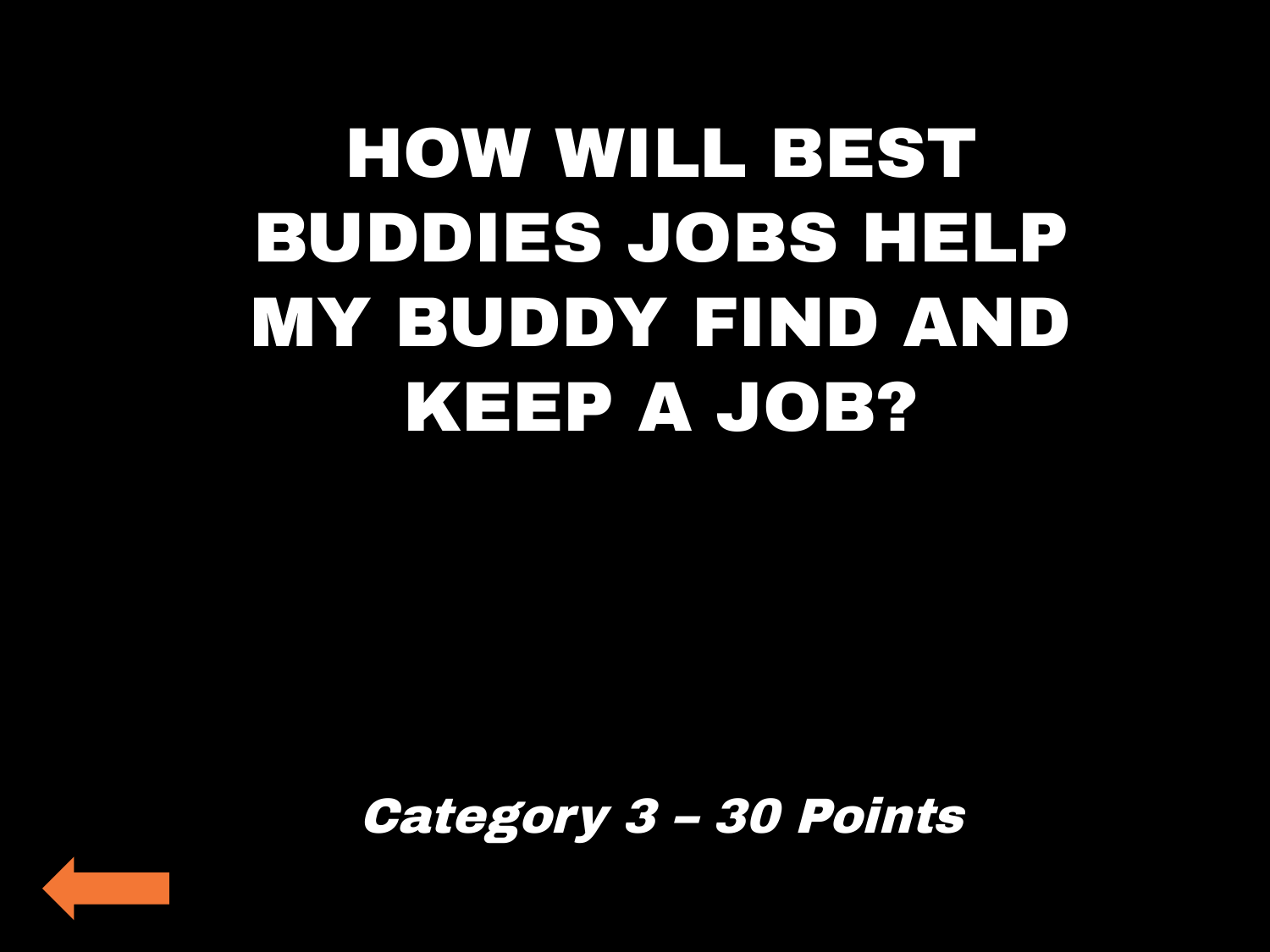

HOW WILL BEST BUDDIES JOBS HELP MY BUDDY FIND AND KEEP A JOB?

Category 3 – 30 Points